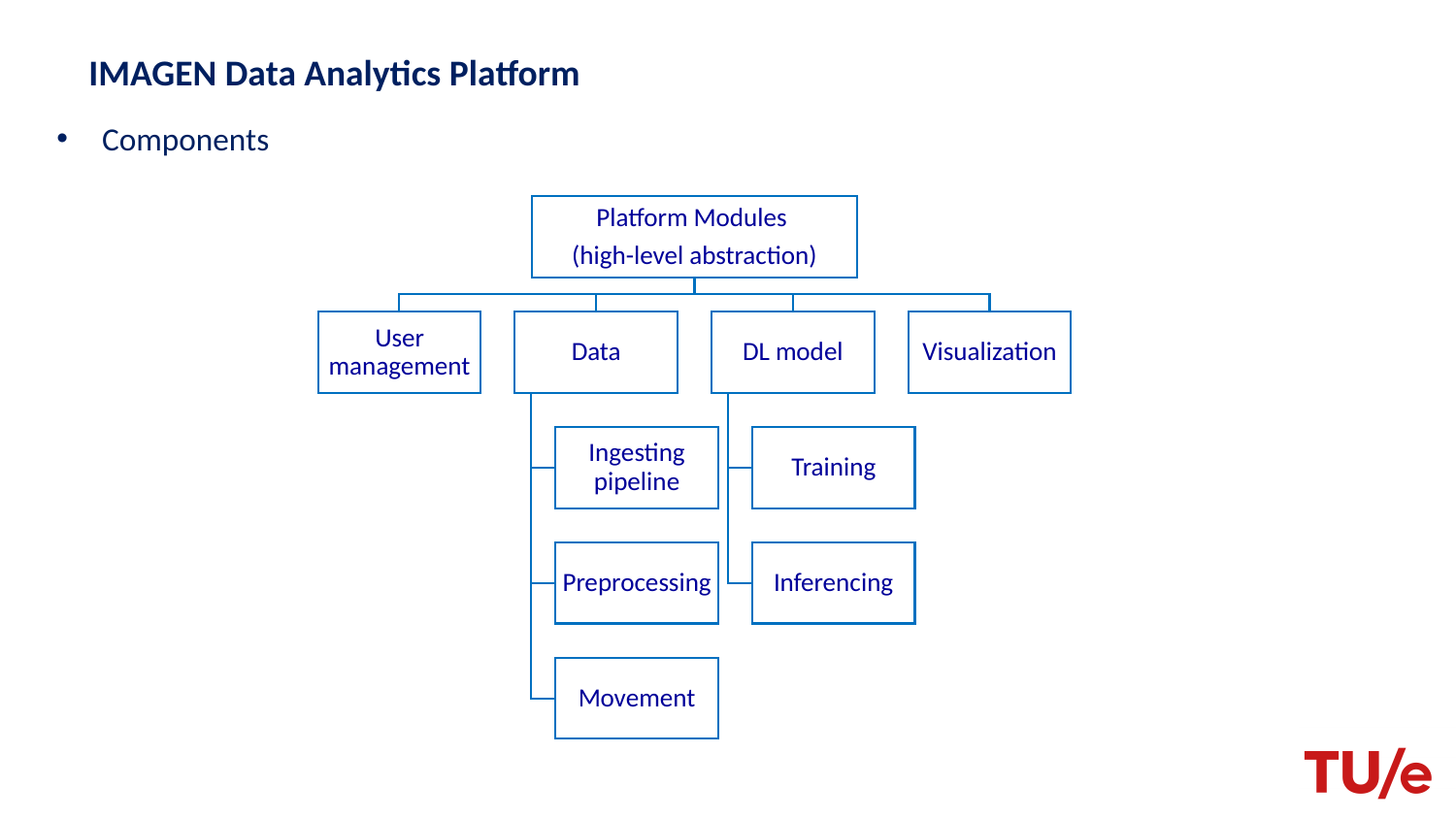

IMAGEN Data Analytics Platform
Components
Platform Modules
(high-level abstraction)
User management
Data
Ingesting pipeline
Preprocessing
Movement
DL model
Training
Inferencing
Visualization